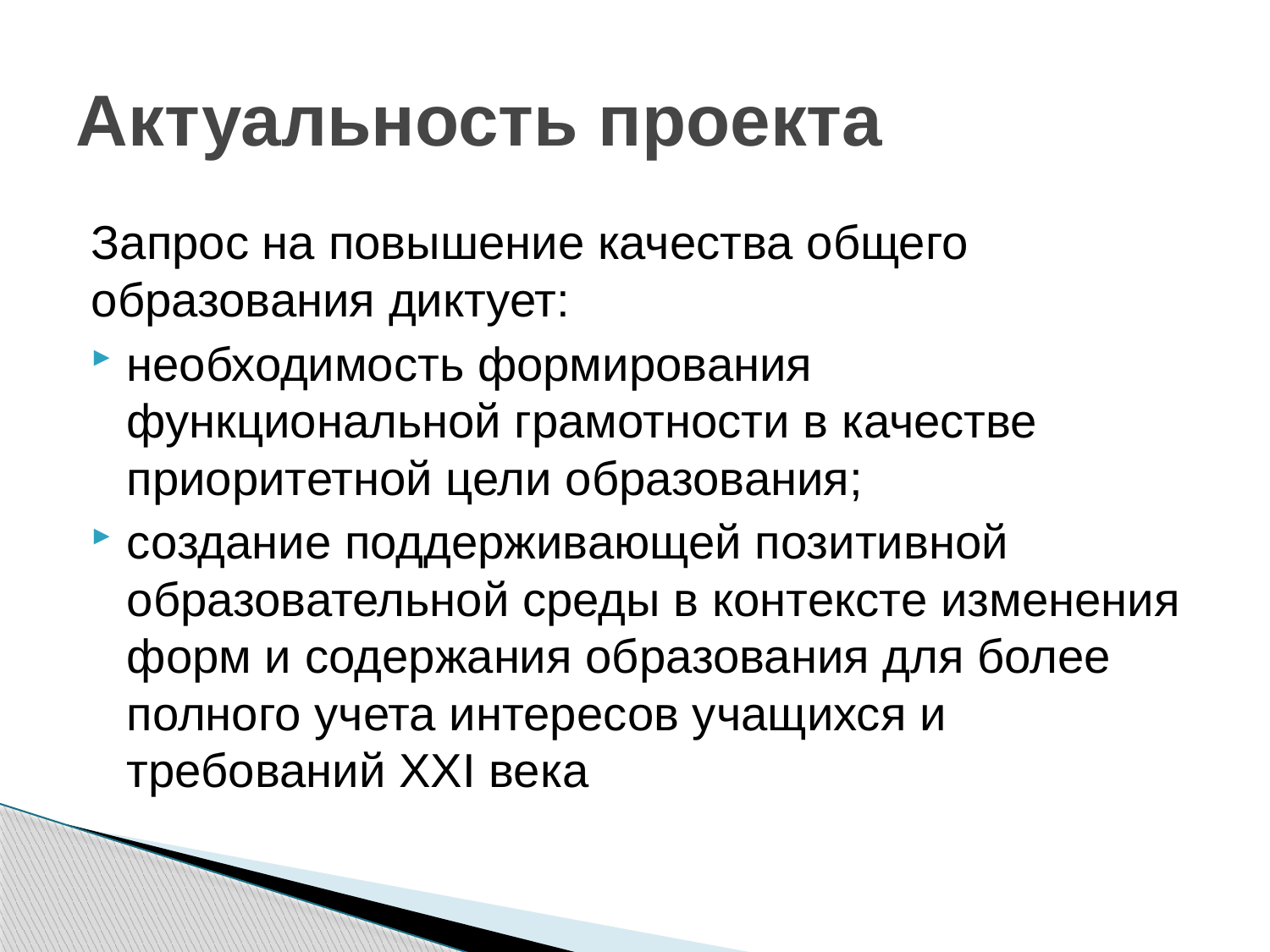

# Актуальность проекта
Запрос на повышение качества общего образования диктует:
необходимость формирования функциональной грамотности в качестве  приоритетной цели образования;
создание поддерживающей позитивной образовательной среды в контексте изменения форм и содержания образования для более полного учета интересов учащихся и требований XXI века